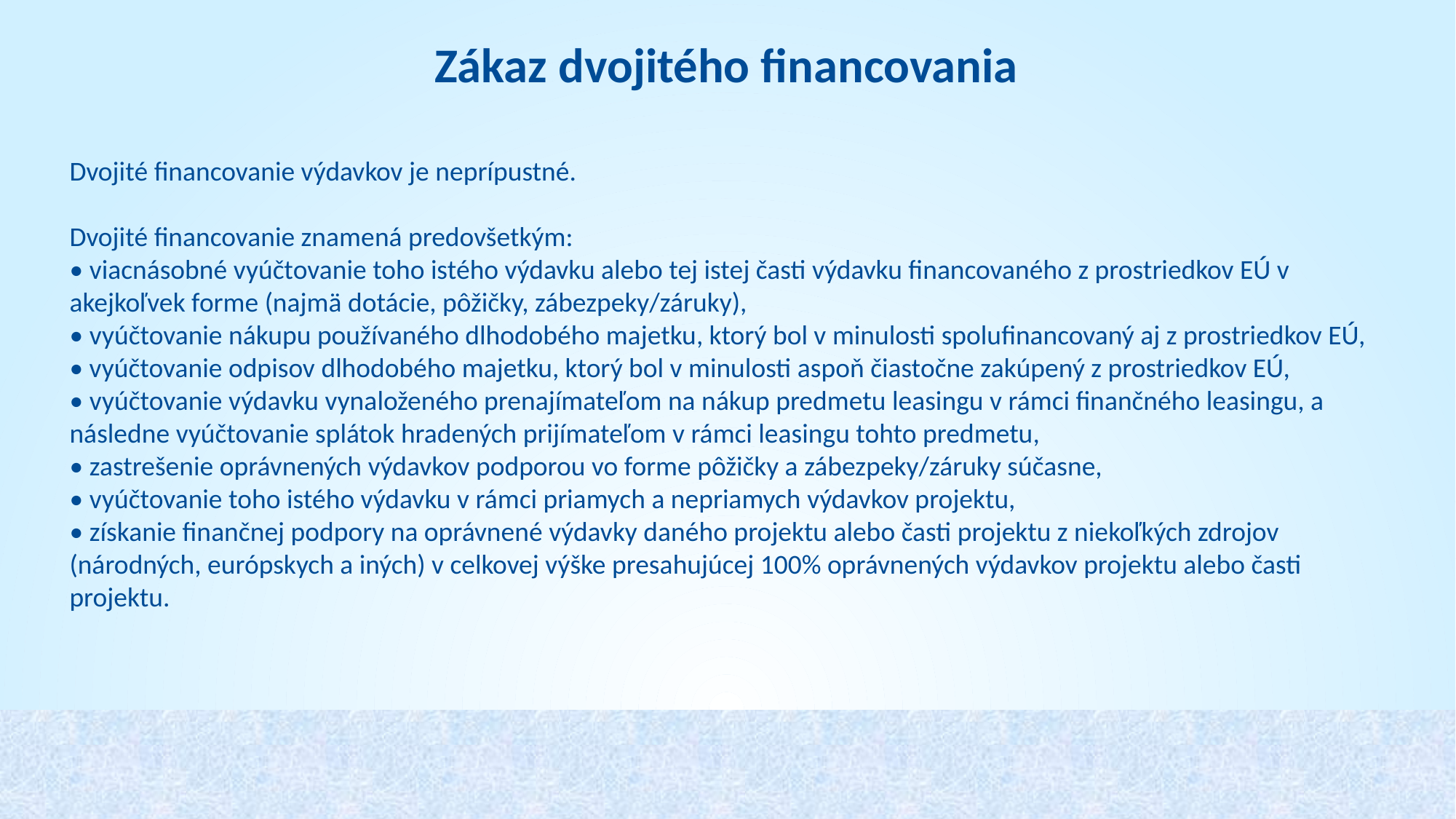

Zákaz dvojitého financovania
Dvojité financovanie výdavkov je neprípustné.

Dvojité financovanie znamená predovšetkým:
• viacnásobné vyúčtovanie toho istého výdavku alebo tej istej časti výdavku financovaného z prostriedkov EÚ v akejkoľvek forme (najmä dotácie, pôžičky, zábezpeky/záruky),
• vyúčtovanie nákupu používaného dlhodobého majetku, ktorý bol v minulosti spolufinancovaný aj z prostriedkov EÚ, • vyúčtovanie odpisov dlhodobého majetku, ktorý bol v minulosti aspoň čiastočne zakúpený z prostriedkov EÚ,
• vyúčtovanie výdavku vynaloženého prenajímateľom na nákup predmetu leasingu v rámci finančného leasingu, a následne vyúčtovanie splátok hradených prijímateľom v rámci leasingu tohto predmetu,
• zastrešenie oprávnených výdavkov podporou vo forme pôžičky a zábezpeky/záruky súčasne,
• vyúčtovanie toho istého výdavku v rámci priamych a nepriamych výdavkov projektu,
• získanie finančnej podpory na oprávnené výdavky daného projektu alebo časti projektu z niekoľkých zdrojov (národných, európskych a iných) v celkovej výške presahujúcej 100% oprávnených výdavkov projektu alebo časti projektu.